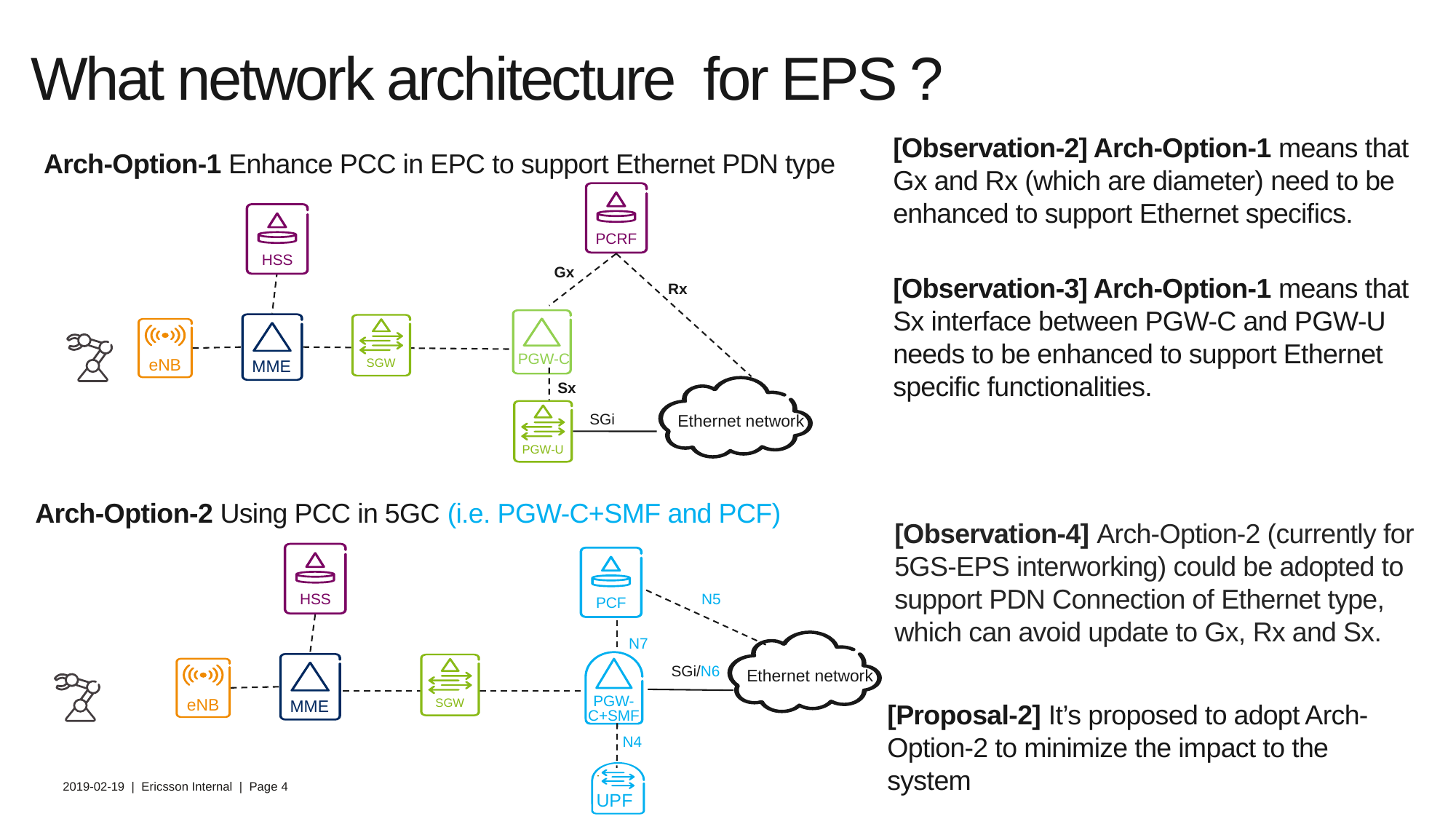

# What network architecture  for EPS ?
[Observation-2] Arch-Option-1 means that Gx and Rx (which are diameter) need to be enhanced to support Ethernet specifics.

[Observation-3] Arch-Option-1 means that Sx interface between PGW-C and PGW-U needs to be enhanced to support Ethernet specific functionalities.

Arch-Option-1 Enhance PCC in EPC to support Ethernet PDN type

PCRF

HSS

Gx
Rx

PGW-C

MME

SGW

eNB

Sx

Ethernet network

PGW-U

SGi
Arch-Option-2 Using PCC in 5GC (i.e. PGW-C+SMF and PCF)
[Observation-4] Arch-Option-2 (currently for 5GS-EPS interworking) could be adopted to support PDN Connection of Ethernet type, which can avoid update to Gx, Rx and Sx.

HSS

N5
PCF
N7

Ethernet network

PGW-C+SMF

MME

SGW

SGi/N6

eNB

[Proposal-2] It’s proposed to adopt Arch-Option-2 to minimize the impact to the system
N4

UPF